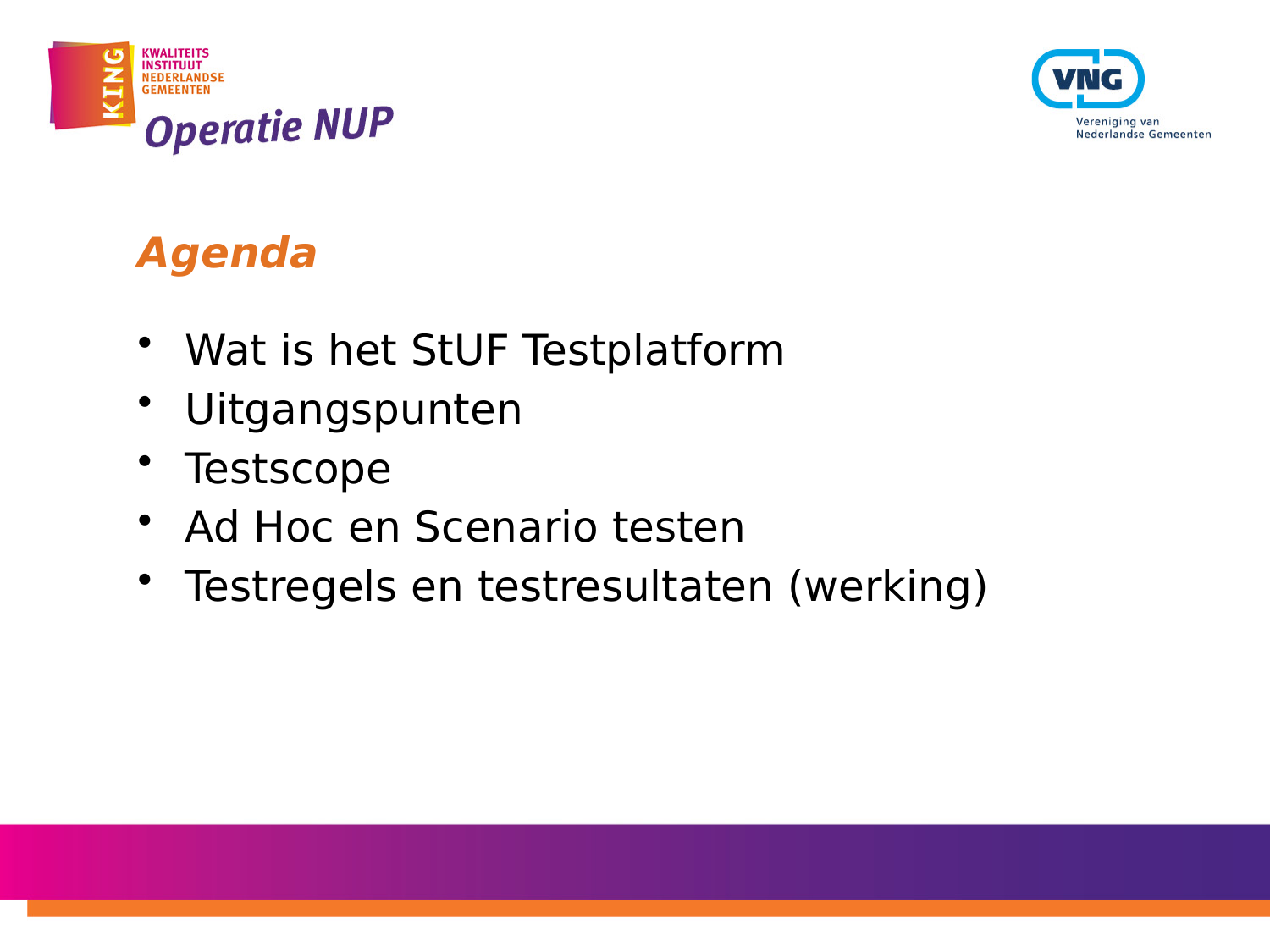

# Agenda
Wat is het StUF Testplatform
Uitgangspunten
Testscope
Ad Hoc en Scenario testen
Testregels en testresultaten (werking)